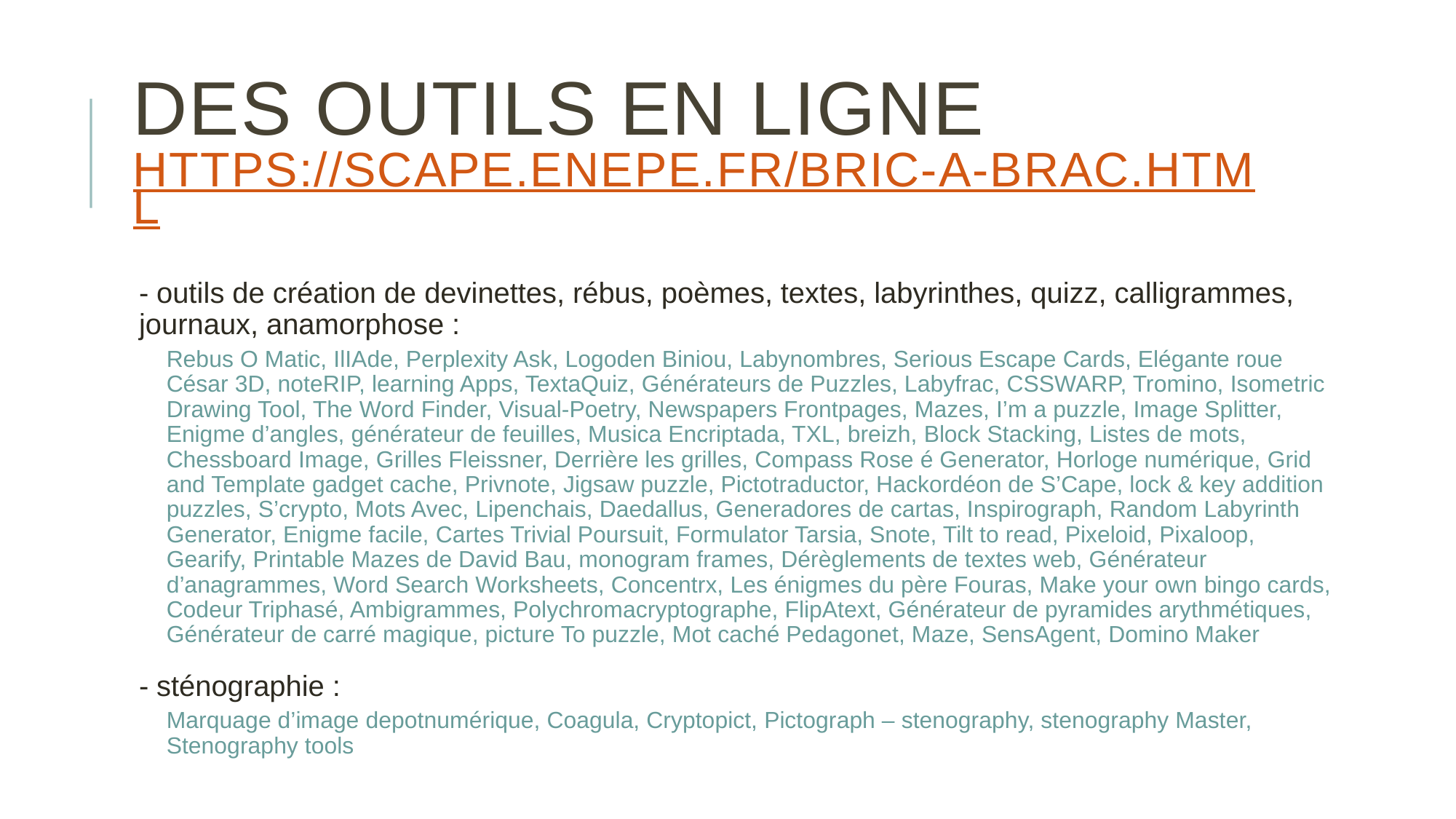

# Des outils en ligne https://scape.enepe.fr/bric-a-brac.html
- outils de création de devinettes, rébus, poèmes, textes, labyrinthes, quizz, calligrammes, journaux, anamorphose :
Rebus O Matic, IlIAde, Perplexity Ask, Logoden Biniou, Labynombres, Serious Escape Cards, Elégante roue César 3D, noteRIP, learning Apps, TextaQuiz, Générateurs de Puzzles, Labyfrac, CSSWARP, Tromino, Isometric Drawing Tool, The Word Finder, Visual-Poetry, Newspapers Frontpages, Mazes, I’m a puzzle, Image Splitter, Enigme d’angles, générateur de feuilles, Musica Encriptada, TXL, breizh, Block Stacking, Listes de mots, Chessboard Image, Grilles Fleissner, Derrière les grilles, Compass Rose é Generator, Horloge numérique, Grid and Template gadget cache, Privnote, Jigsaw puzzle, Pictotraductor, Hackordéon de S’Cape, lock & key addition puzzles, S’crypto, Mots Avec, Lipenchais, Daedallus, Generadores de cartas, Inspirograph, Random Labyrinth Generator, Enigme facile, Cartes Trivial Poursuit, Formulator Tarsia, Snote, Tilt to read, Pixeloid, Pixaloop, Gearify, Printable Mazes de David Bau, monogram frames, Dérèglements de textes web, Générateur d’anagrammes, Word Search Worksheets, Concentrx, Les énigmes du père Fouras, Make your own bingo cards, Codeur Triphasé, Ambigrammes, Polychromacryptographe, FlipAtext, Générateur de pyramides arythmétiques, Générateur de carré magique, picture To puzzle, Mot caché Pedagonet, Maze, SensAgent, Domino Maker
- sténographie :
Marquage d’image depotnumérique, Coagula, Cryptopict, Pictograph – stenography, stenography Master, Stenography tools